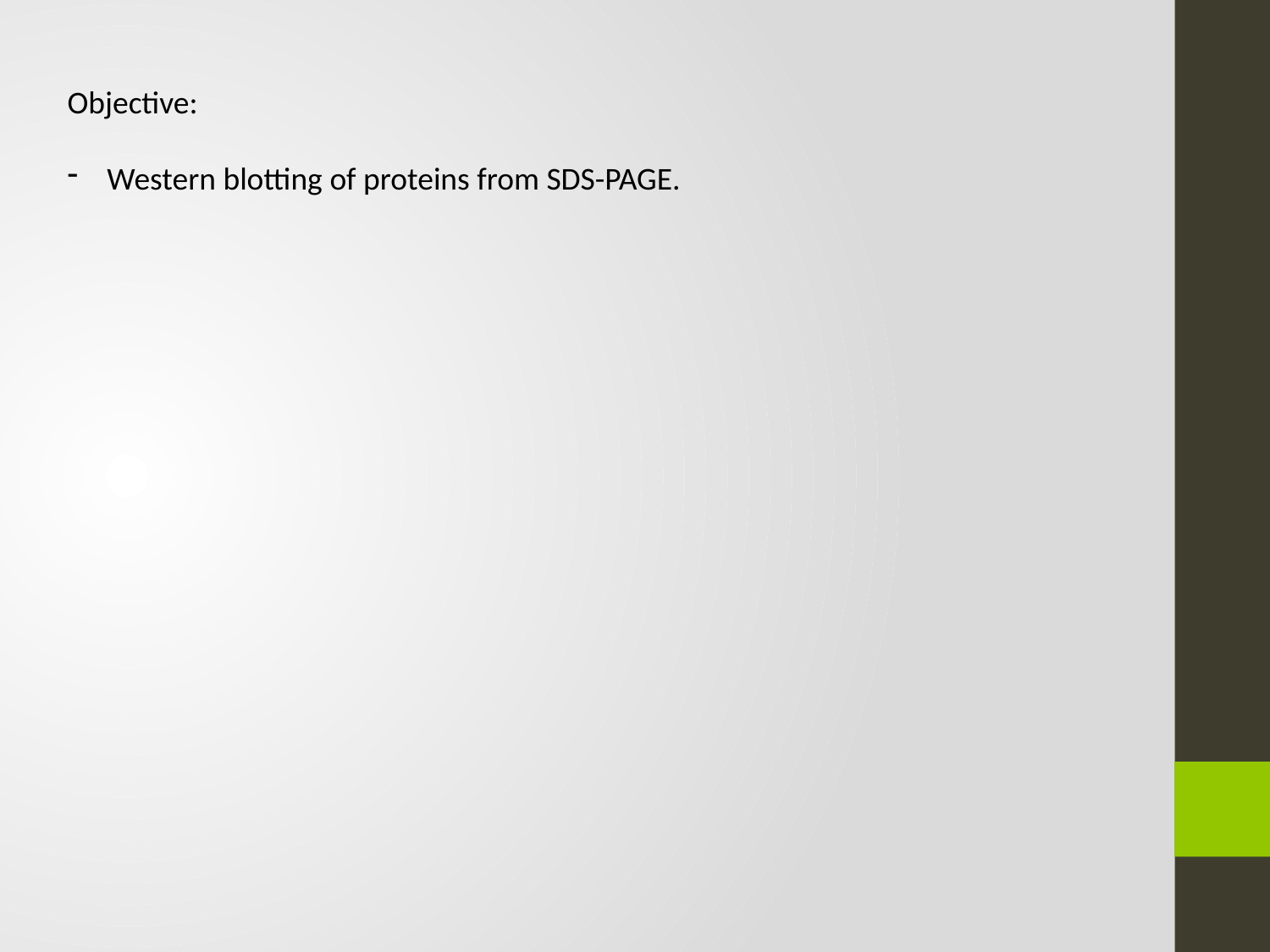

Objective:

Western blotting of proteins from SDS-PAGE.